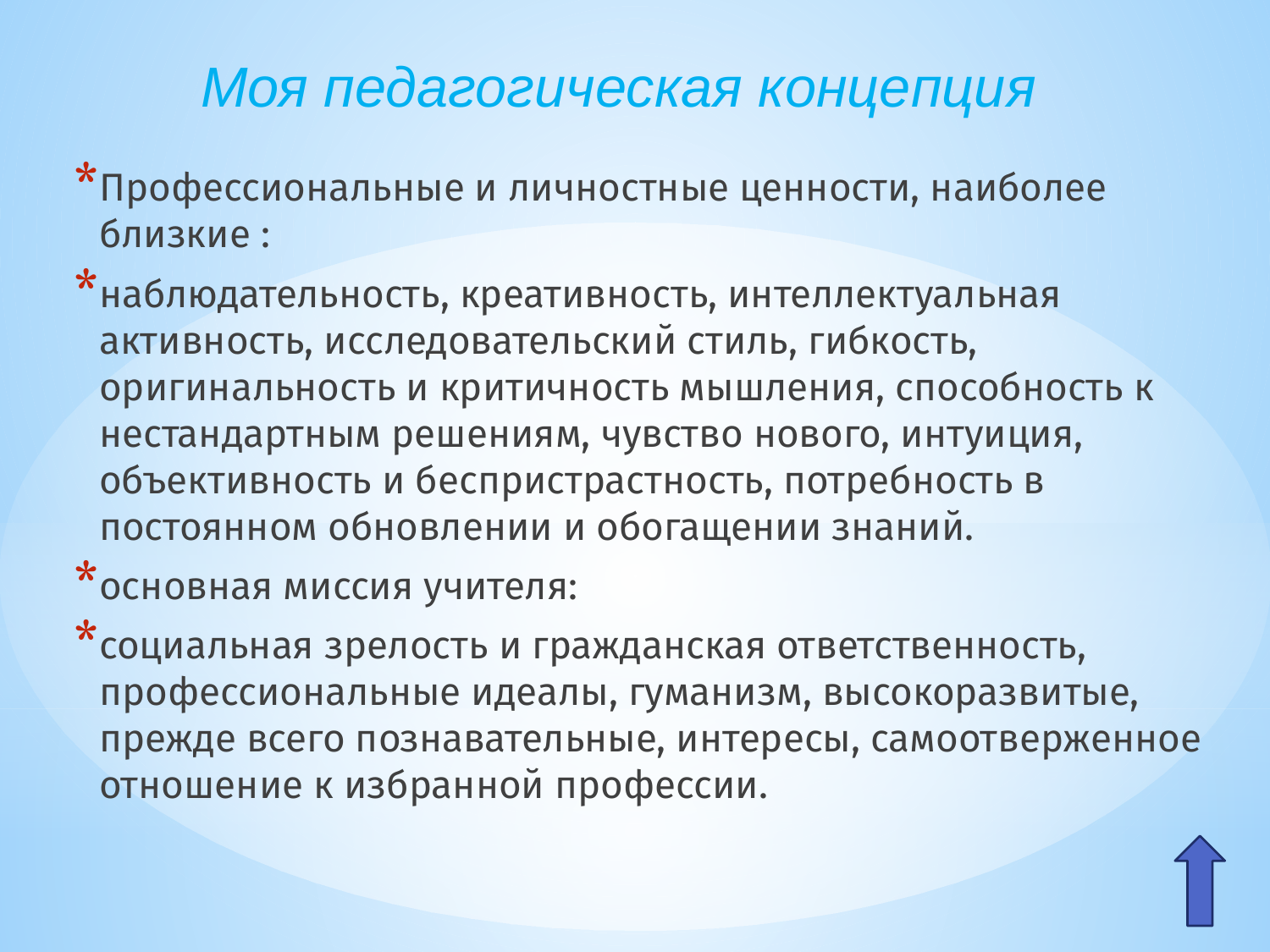

# Моя педагогическая концепция
Профессиональные и личностные ценности, наиболее близкие :
наблюдательность, креативность, интеллектуальная активность, исследовательский стиль, гибкость, оригинальность и критичность мышления, способность к нестандартным решениям, чувство нового, интуиция, объективность и беспристрастность, потребность в постоянном обновлении и обогащении знаний.
основная миссия учителя:
социальная зрелость и гражданская ответственность, профессиональные идеалы, гуманизм, высокоразвитые, прежде всего познавательные, интересы, самоотверженное отношение к избранной профессии.